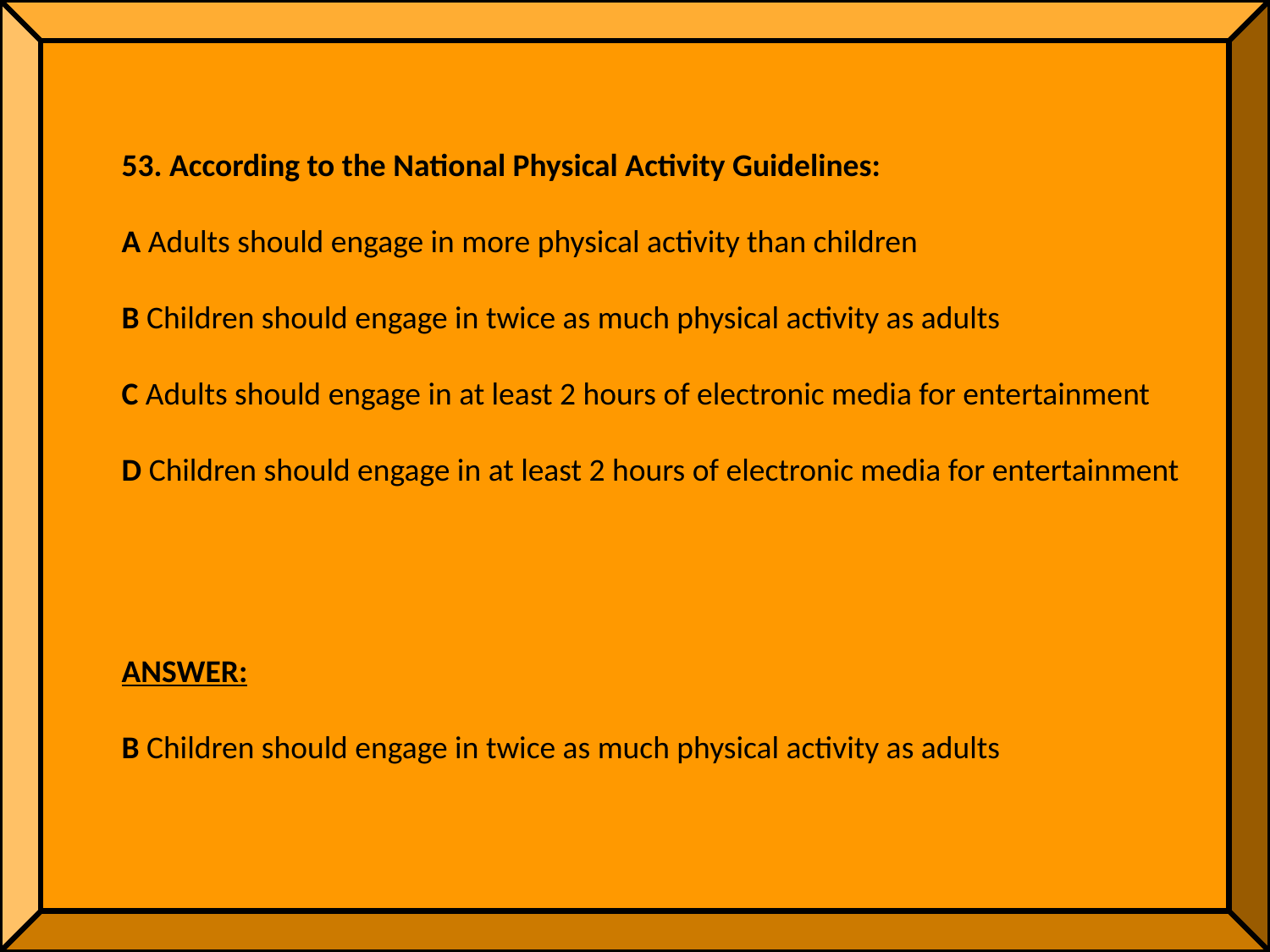

53. According to the National Physical Activity Guidelines:

A Adults should engage in more physical activity than children

B Children should engage in twice as much physical activity as adults

C Adults should engage in at least 2 hours of electronic media for entertainment

D Children should engage in at least 2 hours of electronic media for entertainment
ANSWER:

B Children should engage in twice as much physical activity as adults